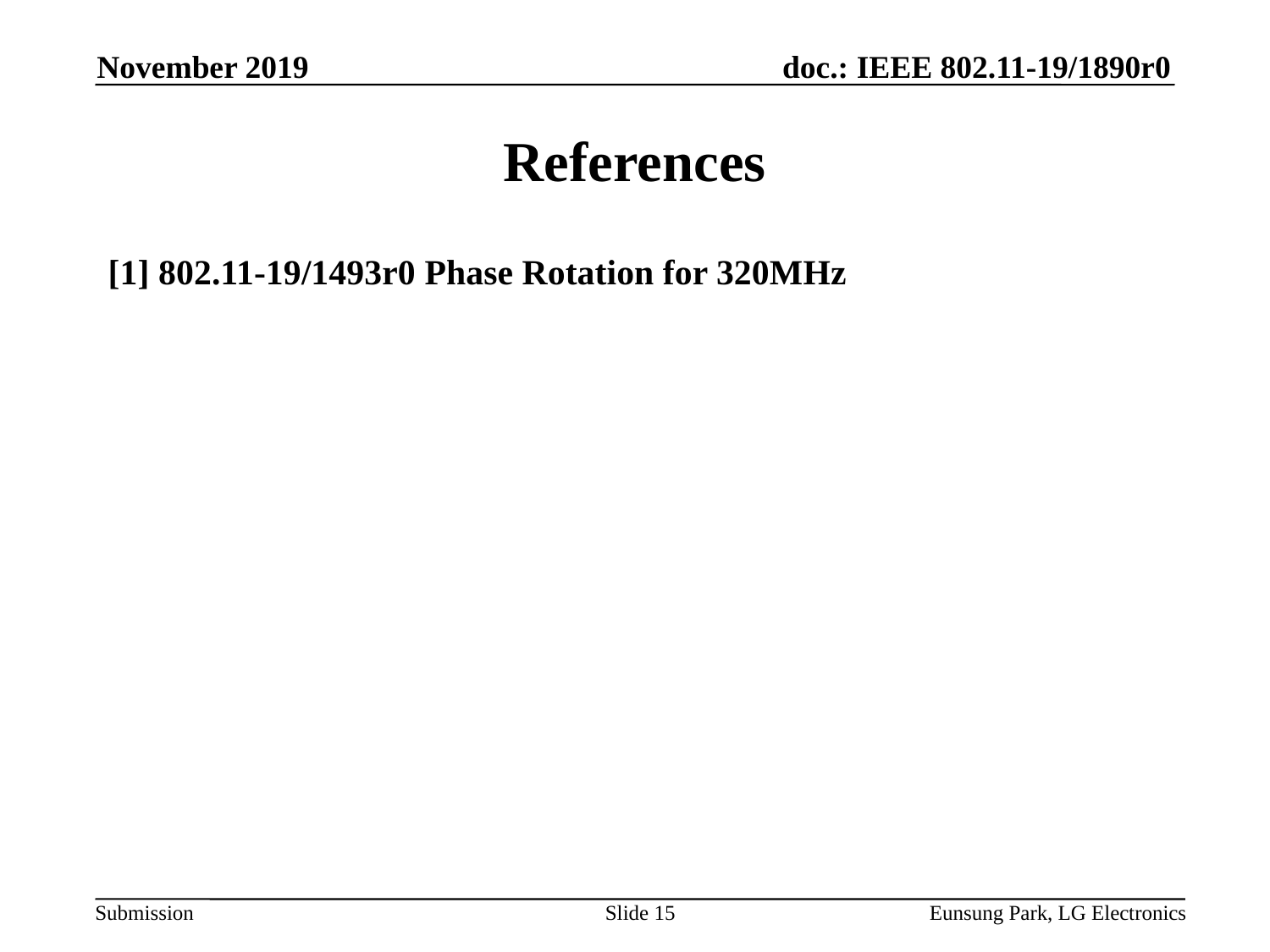

November 2019
# References
[1] 802.11-19/1493r0 Phase Rotation for 320MHz
Slide 15
Eunsung Park, LG Electronics